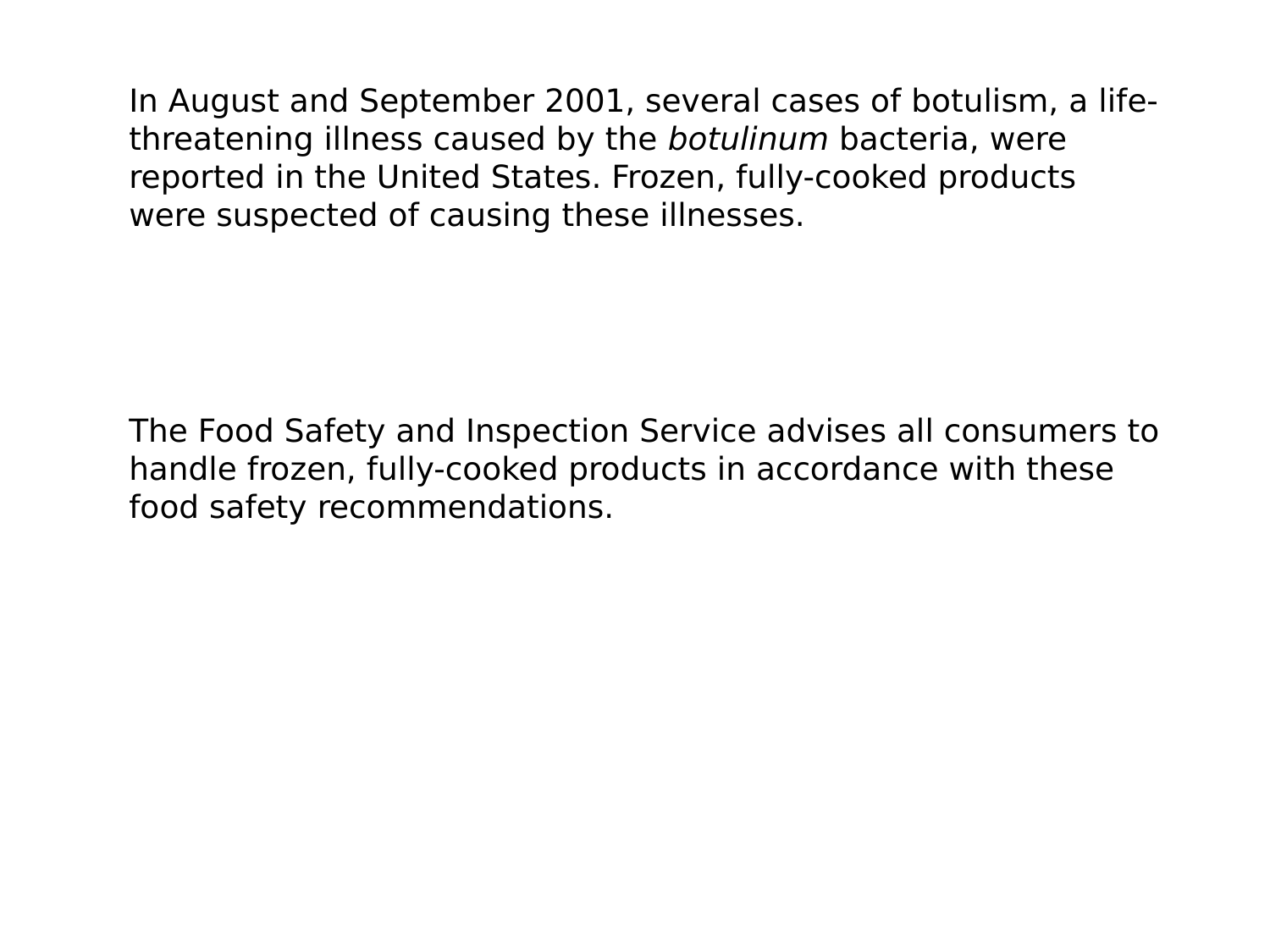

In August and September 2001, several cases of botulism, a life-threatening illness caused by the botulinum bacteria, were reported in the United States. Frozen, fully-cooked products were suspected of causing these illnesses.

The Food Safety and Inspection Service advises all consumers to handle frozen, fully-cooked products in accordance with these food safety recommendations.